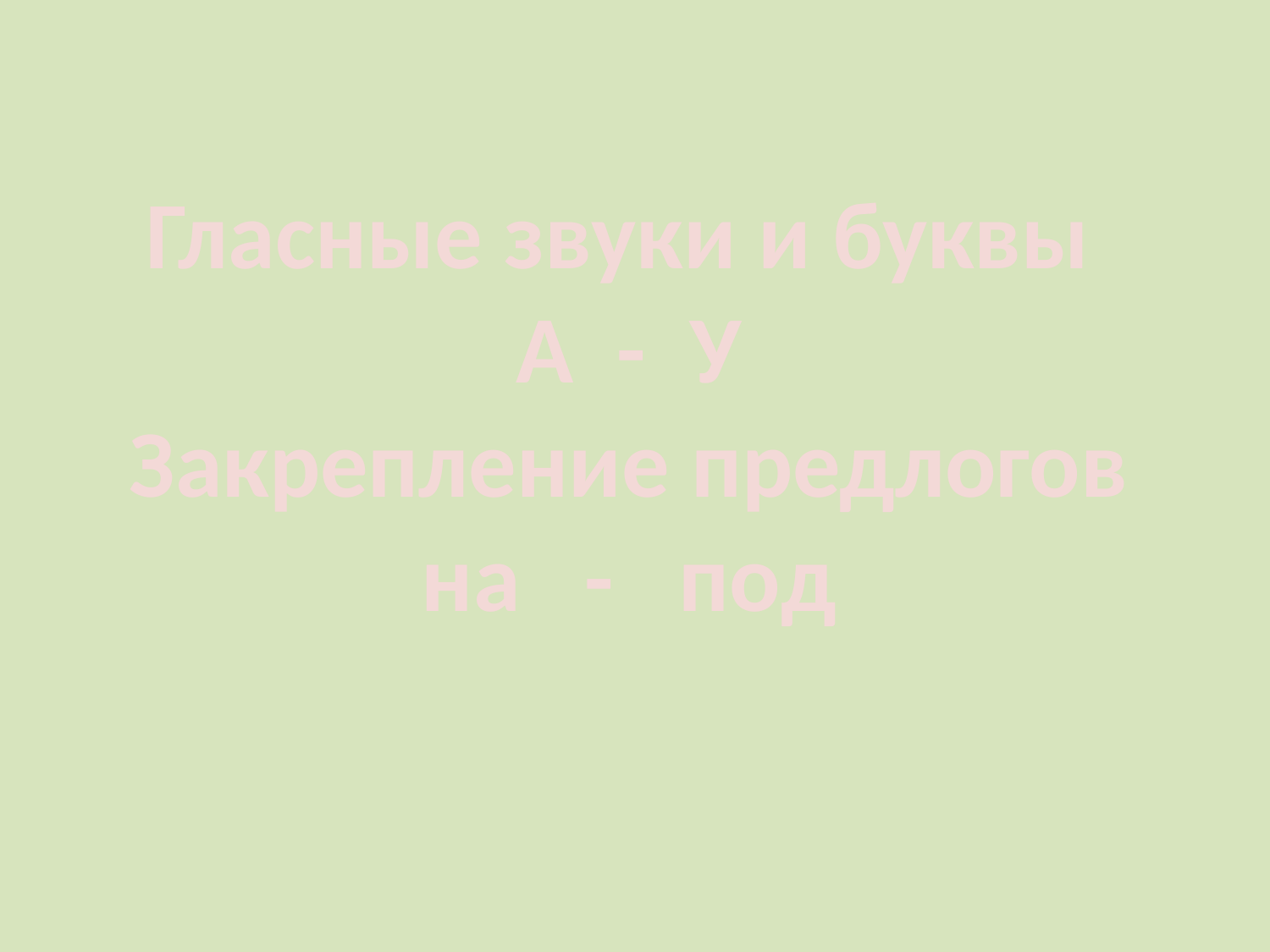

# Гласные звуки и буквы А  -  У Закрепление предлогов на   -   под